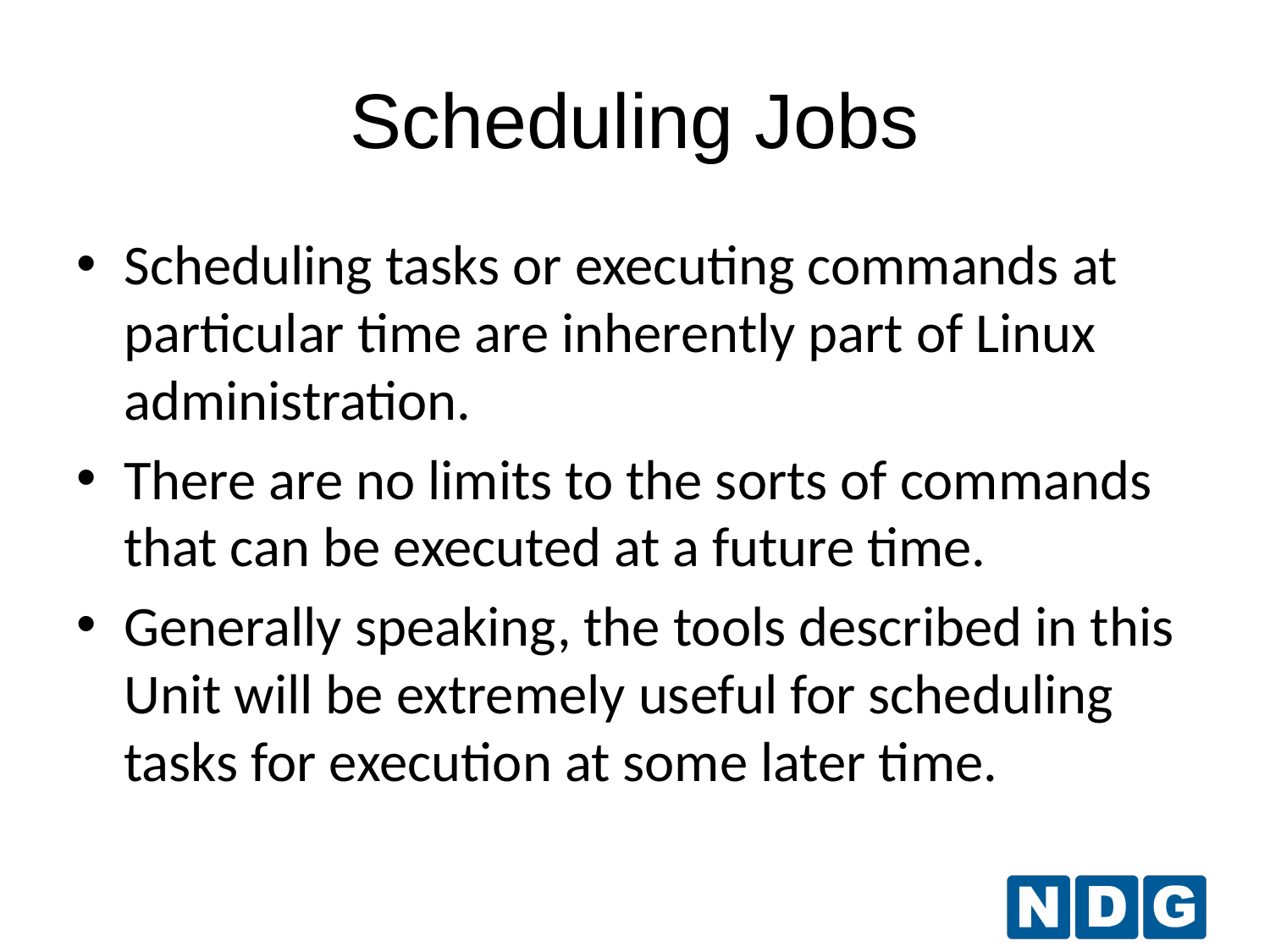

Scheduling Jobs
Scheduling tasks or executing commands at particular time are inherently part of Linux administration.
There are no limits to the sorts of commands that can be executed at a future time.
Generally speaking, the tools described in this Unit will be extremely useful for scheduling tasks for execution at some later time.